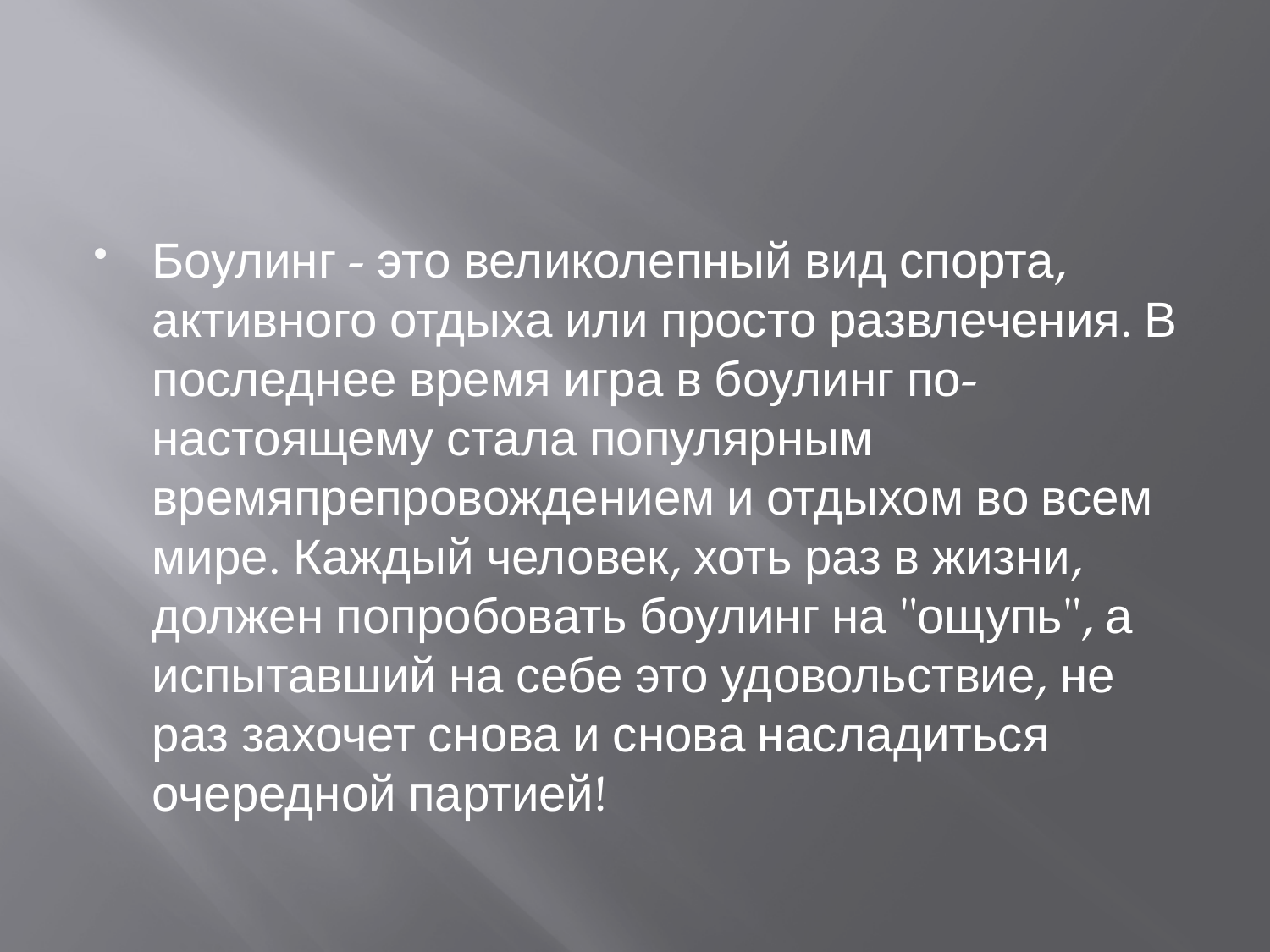

#
Боулинг - это великолепный вид спорта, активного отдыха или просто развлечения. В последнее время игра в боулинг по-настоящему стала популярным времяпрепровождением и отдыхом во всем мире. Каждый человек, хоть раз в жизни, должен попробовать боулинг на "ощупь", а испытавший на себе это удовольствие, не раз захочет снова и снова насладиться очередной партией!